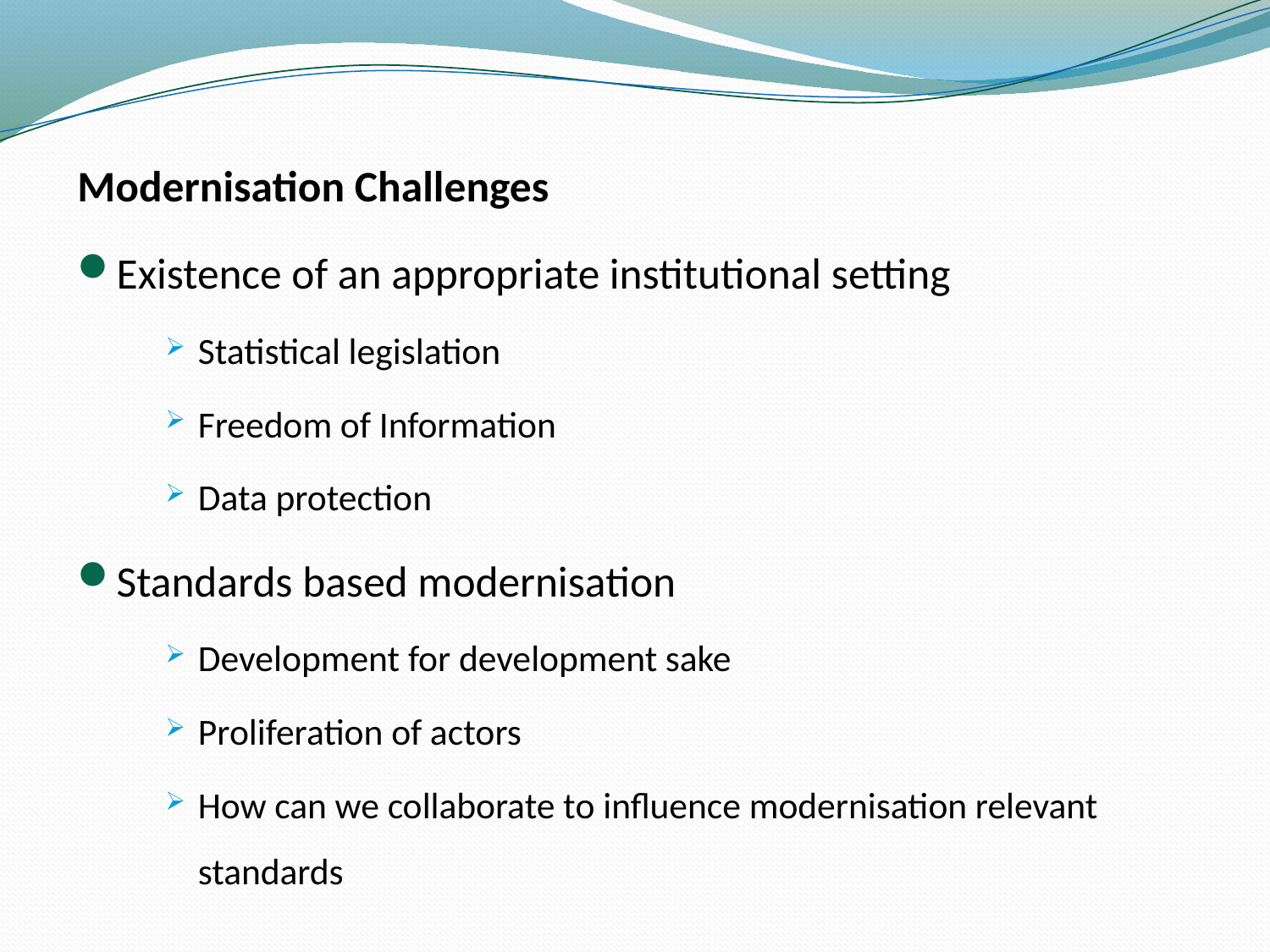

#
Modernisation Challenges
Existence of an appropriate institutional setting
Statistical legislation
Freedom of Information
Data protection
Standards based modernisation
Development for development sake
Proliferation of actors
How can we collaborate to influence modernisation relevant standards